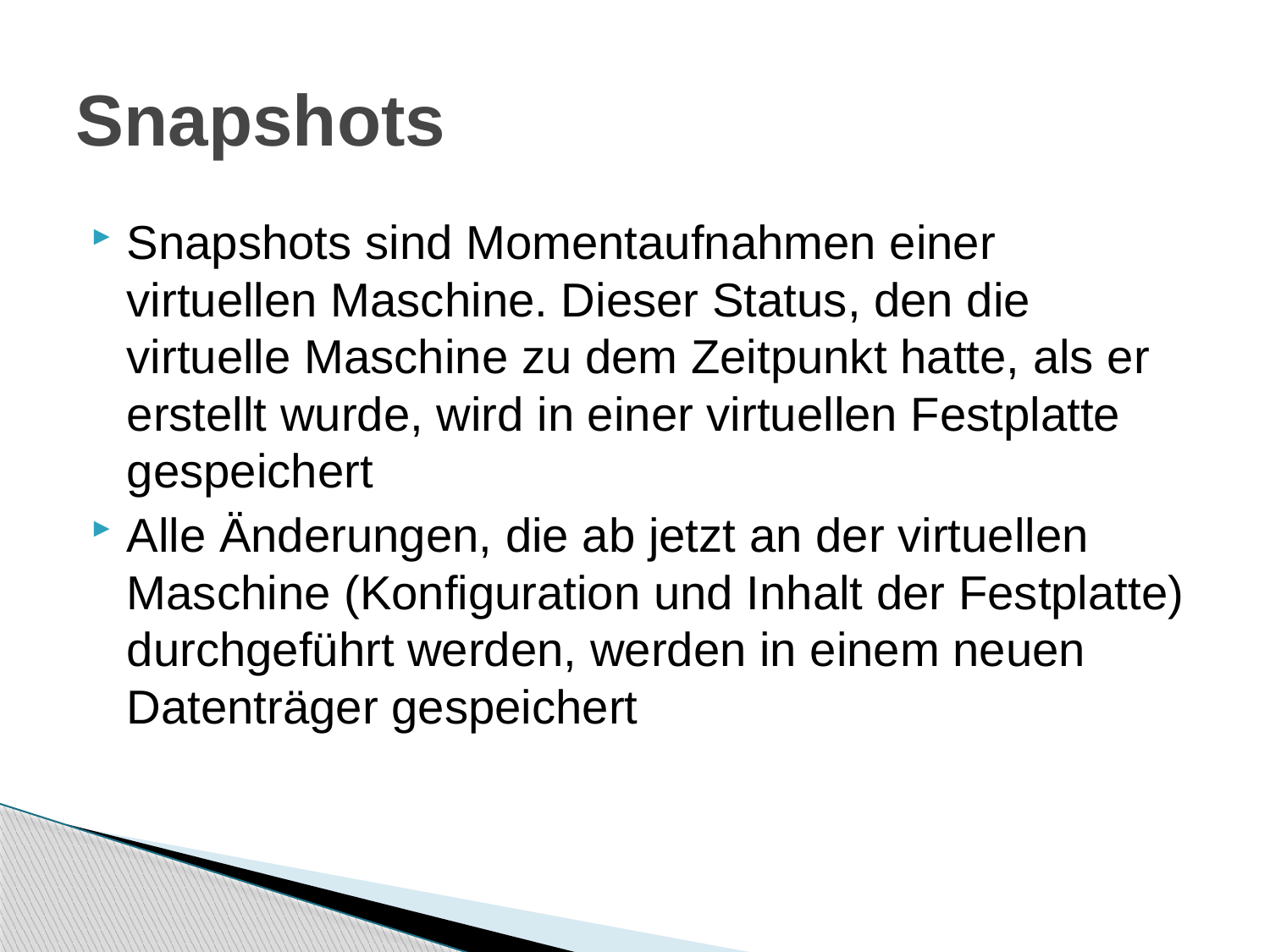

# Snapshots
Snapshots sind Momentaufnahmen einer virtuellen Maschine. Dieser Status, den die virtuelle Maschine zu dem Zeitpunkt hatte, als er erstellt wurde, wird in einer virtuellen Festplatte gespeichert
Alle Änderungen, die ab jetzt an der virtuellen Maschine (Konfiguration und Inhalt der Festplatte) durchgeführt werden, werden in einem neuen Datenträger gespeichert